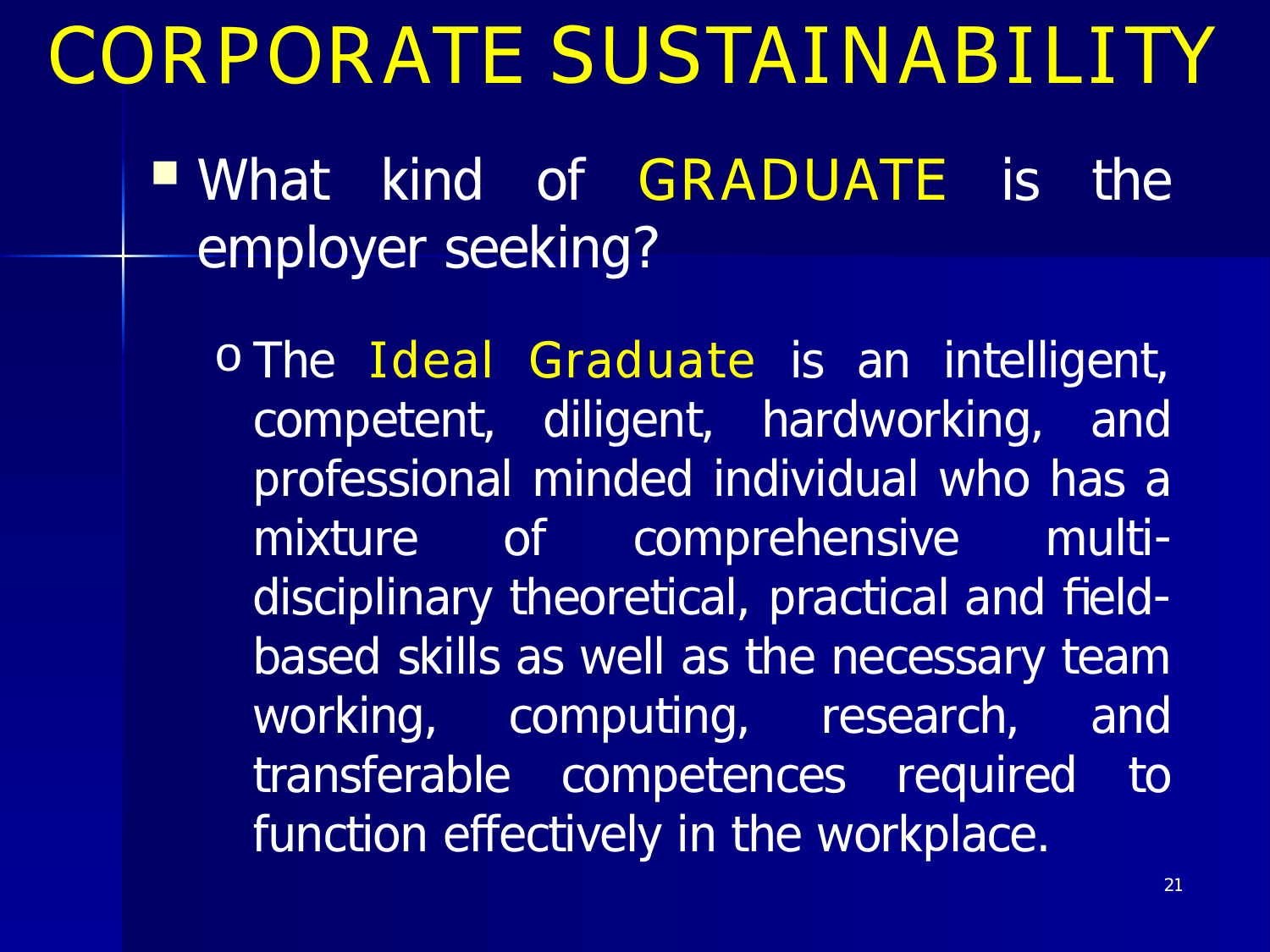

CORPORATE SUSTAINABILITY
What kind of GRADUATE is the employer seeking?

The Ideal Graduate is an intelligent, competent, diligent, hardworking, and professional minded individual who has a mixture of comprehensive multi-disciplinary theoretical, practical and field-based skills as well as the necessary team working, computing, research, and transferable competences required to function effectively in the workplace.
21